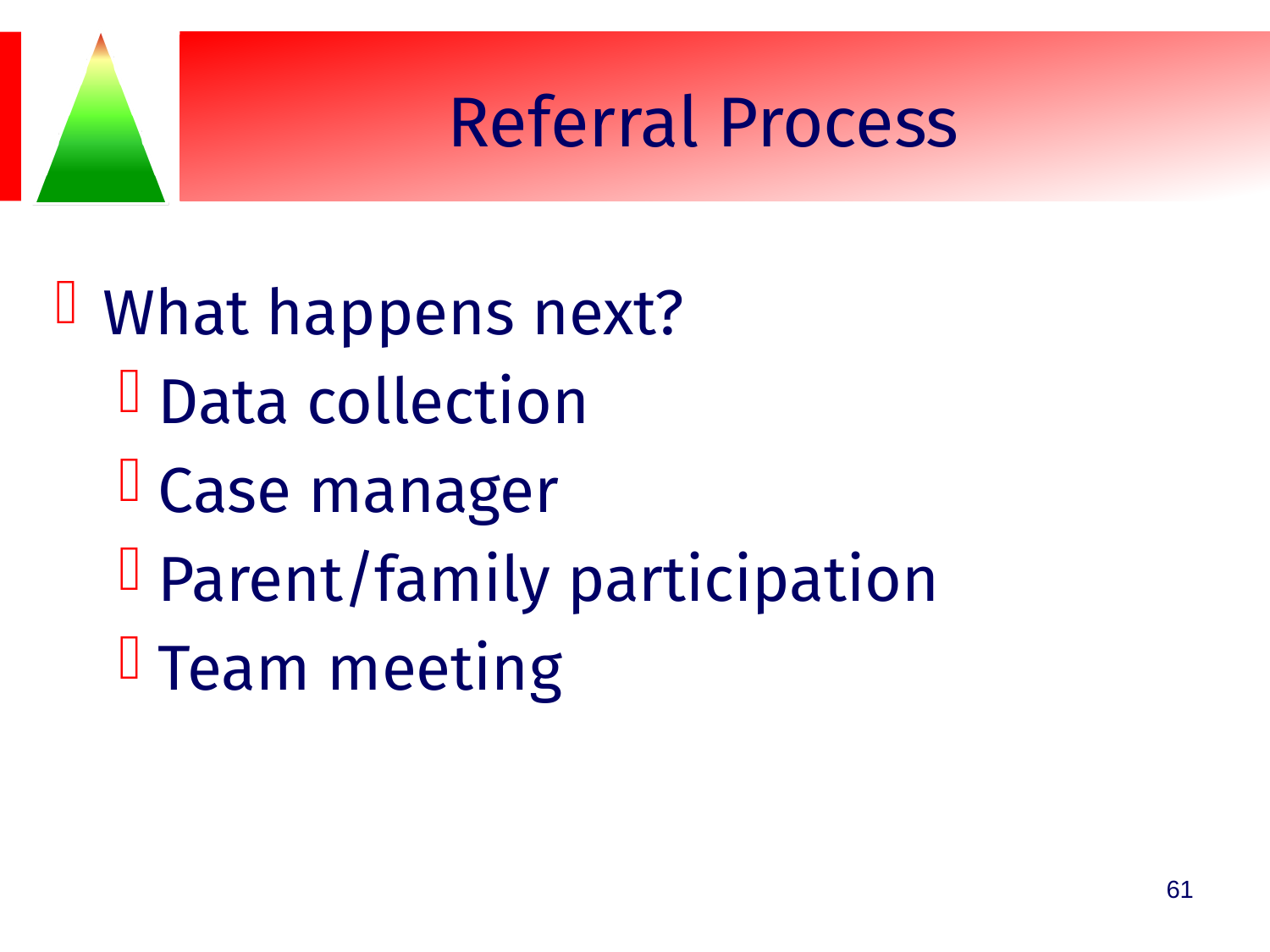

# Referral Process
What happens next?
Data collection
Case manager
Parent/family participation
Team meeting
61